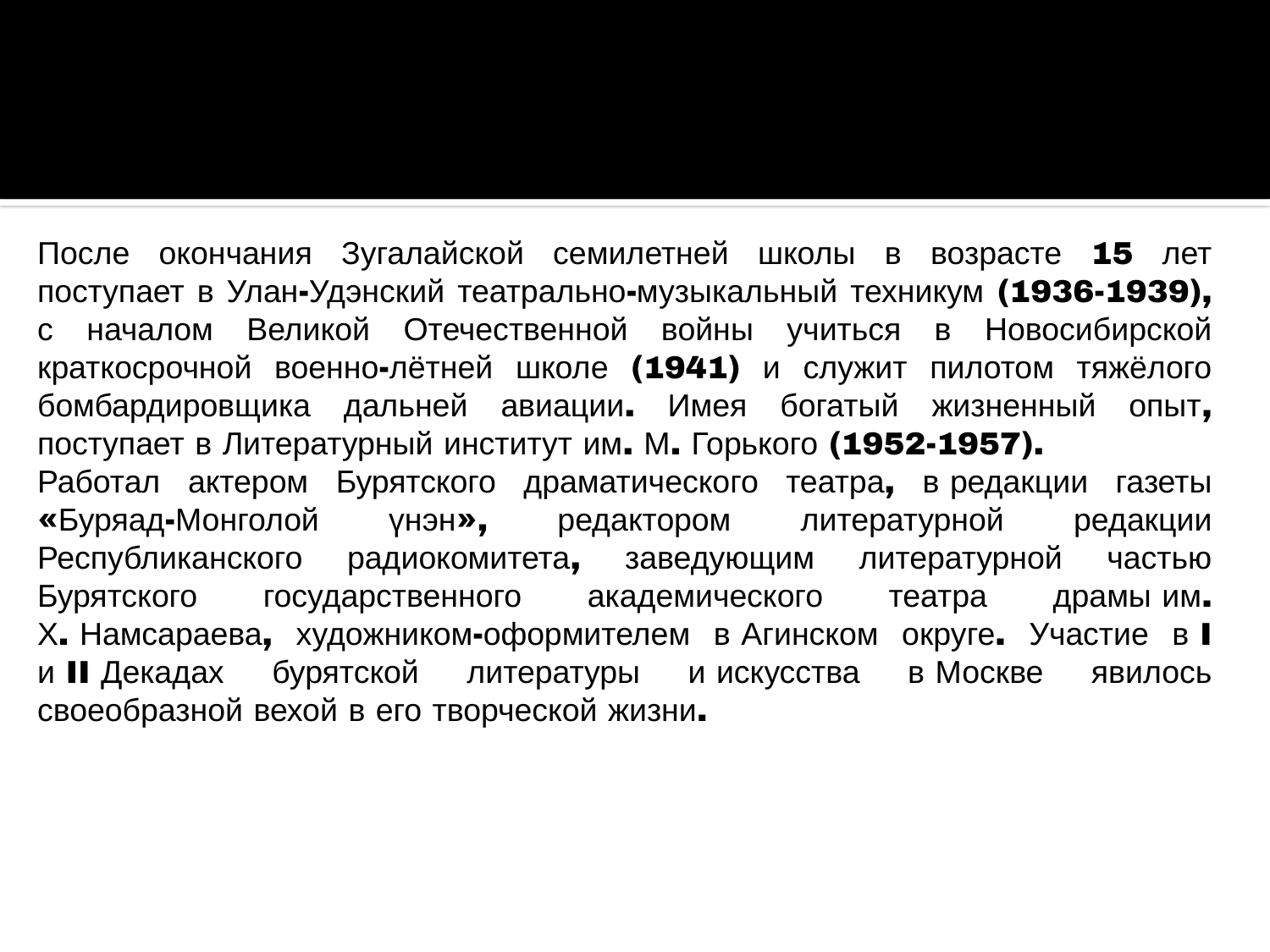

После окончания Зугалайской семилетней школы в возрасте 15 лет поступает в Улан-Удэнский театрально-музыкальный техникум (1936-1939), с началом Великой Отечественной войны учиться в Новосибирской краткосрочной военно-лётней школе (1941) и служит пилотом тяжёлого бомбардировщика дальней авиации. Имея богатый жизненный опыт, поступает в Литературный институт им. М. Горького (1952-1957).
Работал актером Бурятского драматического театра, в редакции газеты «Буряад-Монголой үнэн», редактором литературной редакции Республиканского радиокомитета, заведующим литературной частью Бурятского государственного академического театра драмы им. Х. Намсараева, художником-оформителем в Агинском округе. Участие в I и II Декадах бурятской литературы и искусства в Москве явилось своеобразной вехой в его творческой жизни.